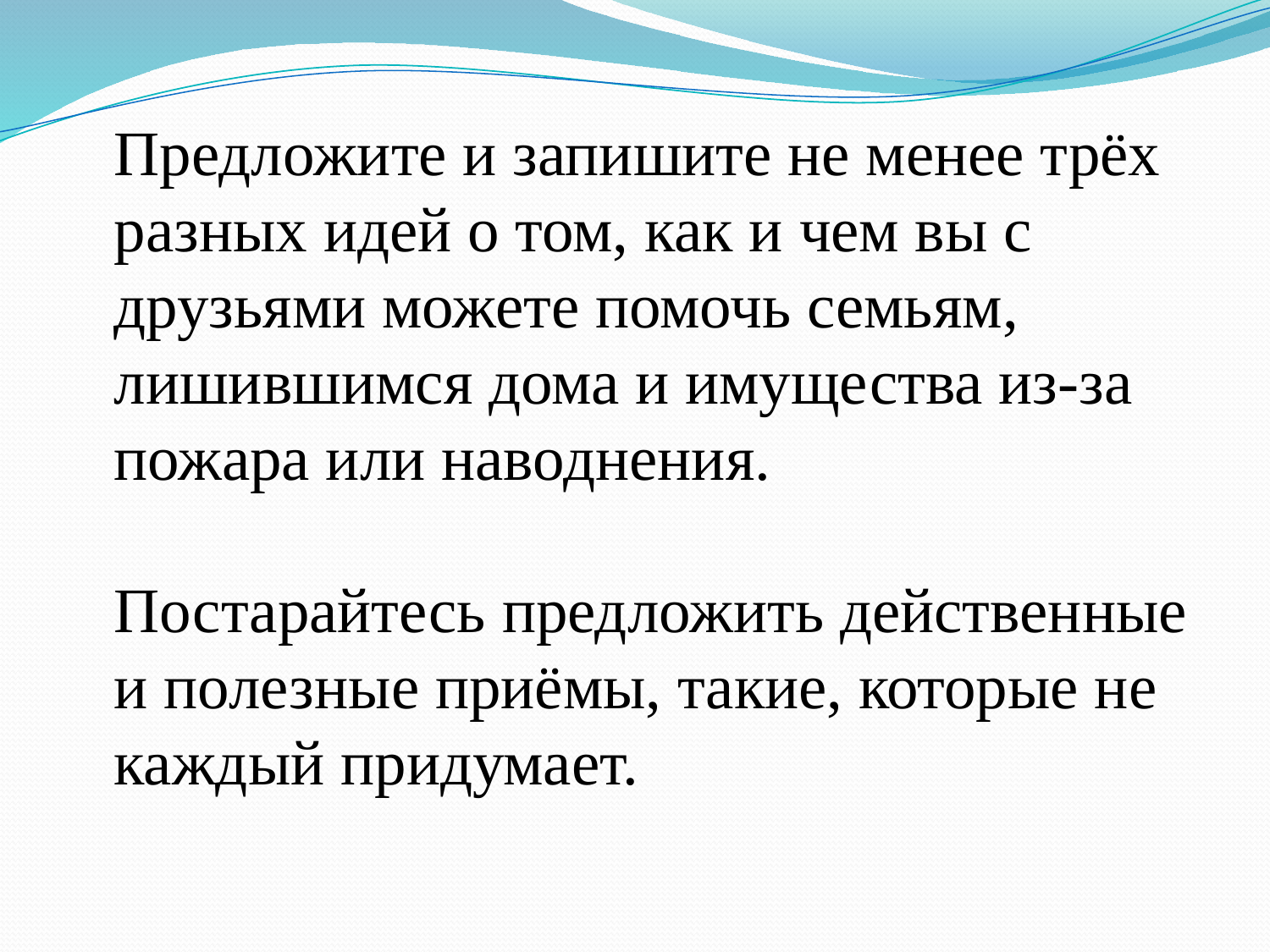

Предложите и запишите не менее трёх разных идей о том, как и чем вы с друзьями можете помочь семьям, лишившимся дома и имущества из-за пожара или наводнения.

	Постарайтесь предложить действенные и полезные приёмы, такие, которые не каждый придумает.